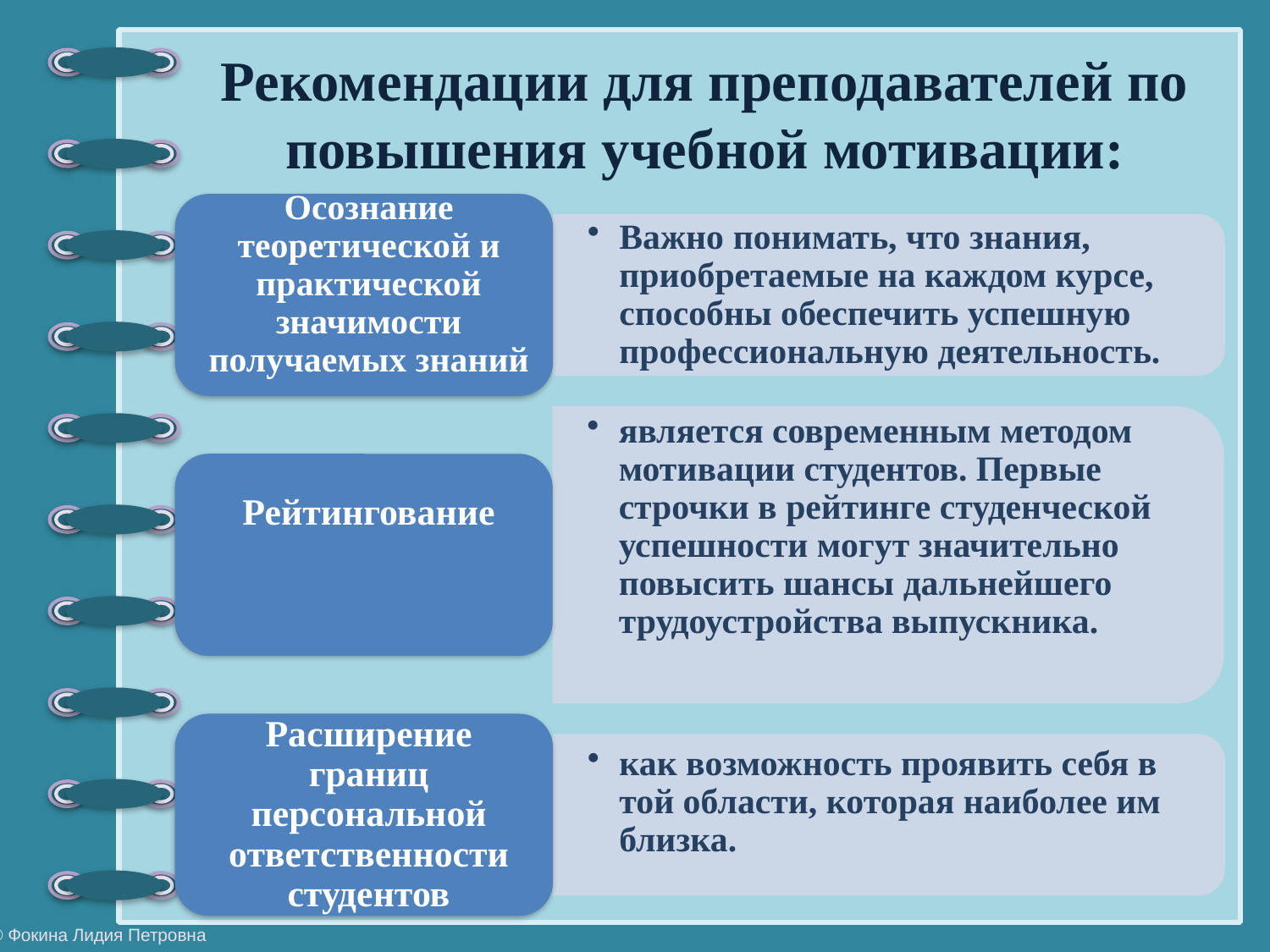

# Рекомендации для преподавателей по повышения учебной мотивации:
Важно понимать, что знания, приобретаемые на каждом курсе, способны обеспечить успешную профессиональную деятельность.

Осознание теоретической и практической значимости получаемых знаний
является современным методом мотивации студентов. Первые строчки в рейтинге студенческой успешности могут значительно повысить шансы дальнейшего трудоустройства выпускника.
Рейтингование

как возможность проявить себя в той области, которая наиболее им близка.
Расширение границ персональной ответственности студентов